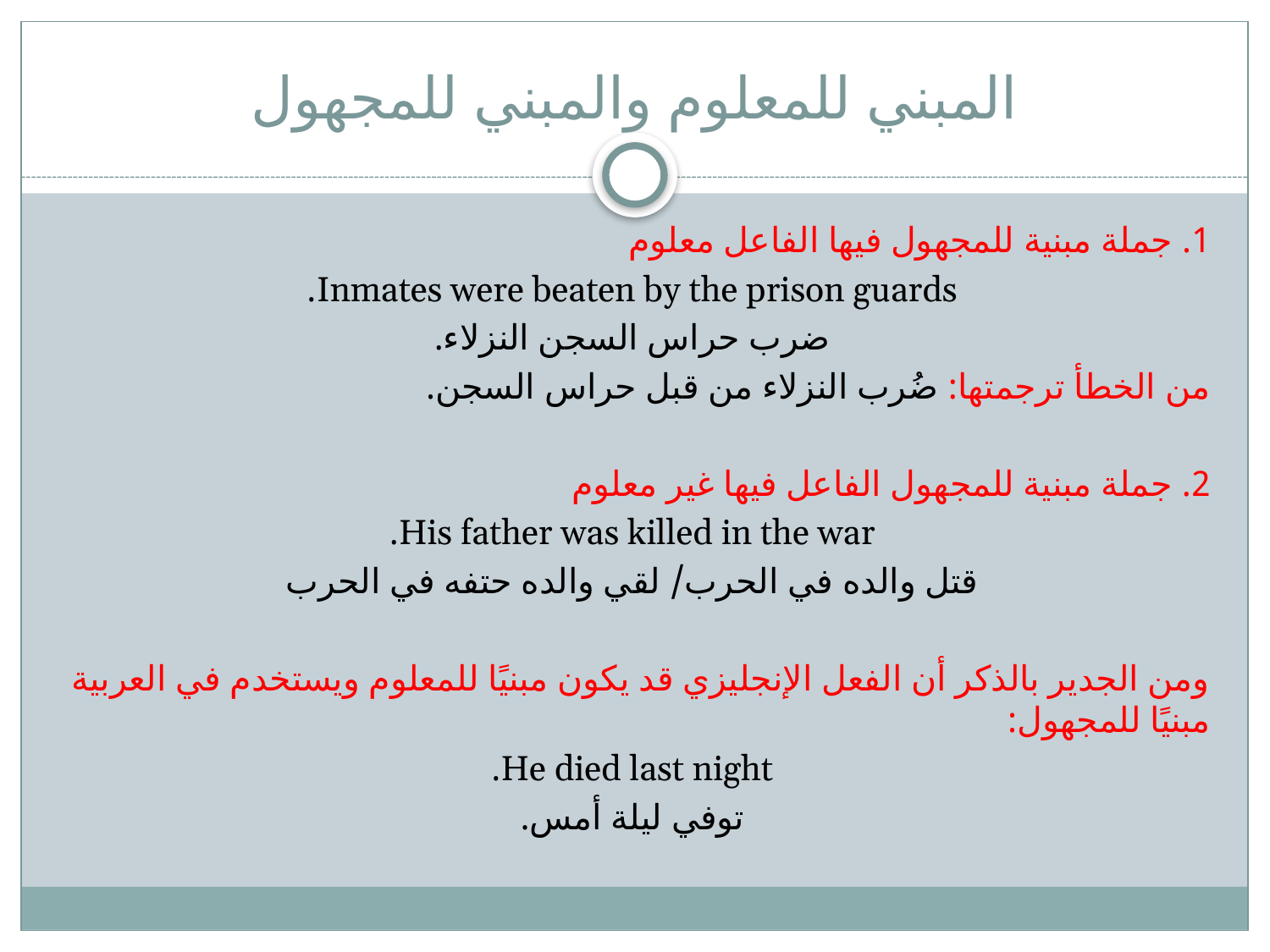

# المبني للمعلوم والمبني للمجهول
1. جملة مبنية للمجهول فيها الفاعل معلوم
Inmates were beaten by the prison guards.
ضرب حراس السجن النزلاء.
من الخطأ ترجمتها: ضُرب النزلاء من قبل حراس السجن.

2. جملة مبنية للمجهول الفاعل فيها غير معلوم
His father was killed in the war.
قتل والده في الحرب/ لقي والده حتفه في الحرب

ومن الجدير بالذكر أن الفعل الإنجليزي قد يكون مبنيًا للمعلوم ويستخدم في العربية مبنيًا للمجهول:
He died last night.
توفي ليلة أمس.